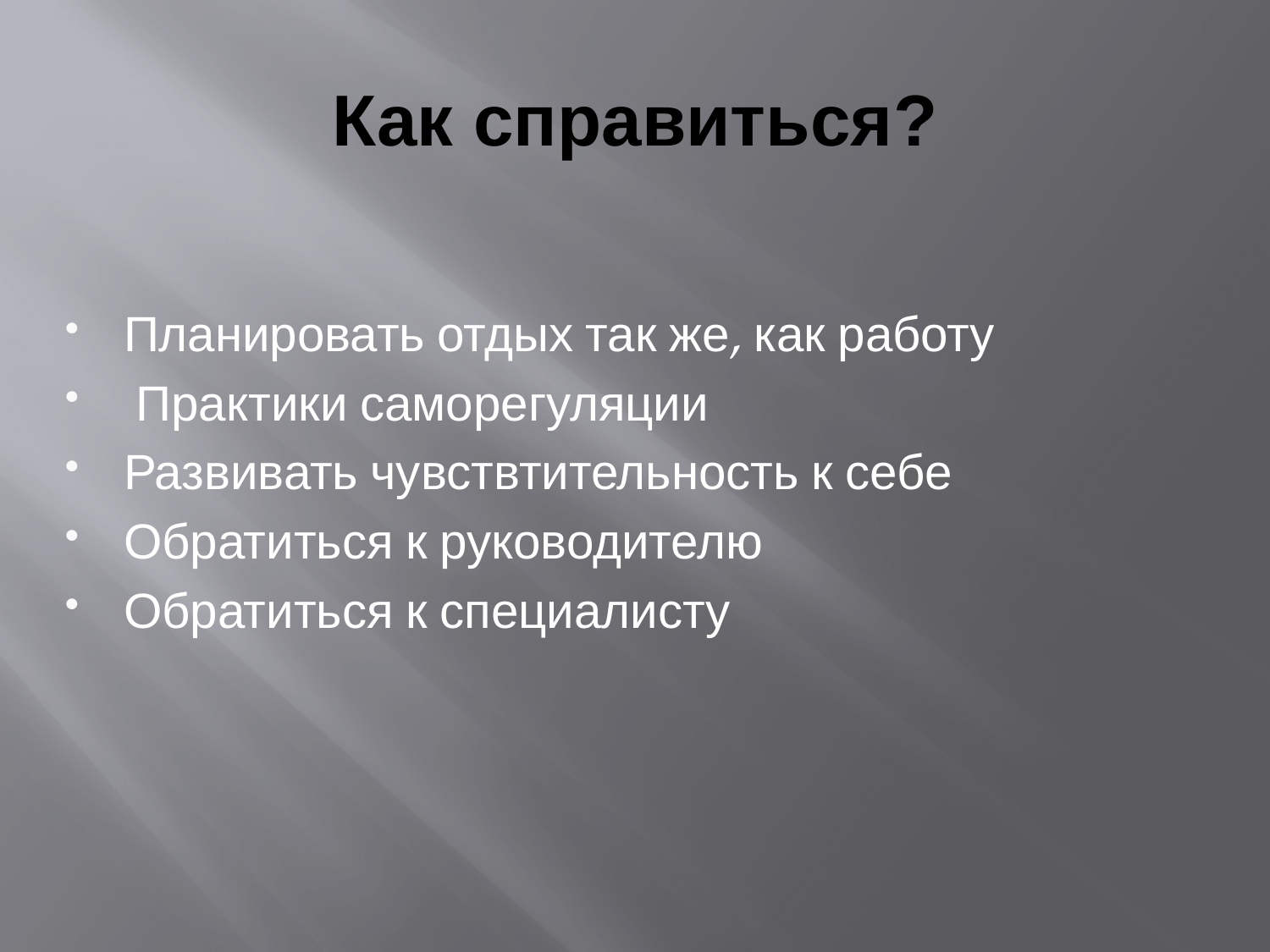

# Как справиться?
Планировать отдых так же, как работу
 Практики саморегуляции
Развивать чувствтительность к себе
Обратиться к руководителю
Обратиться к специалисту